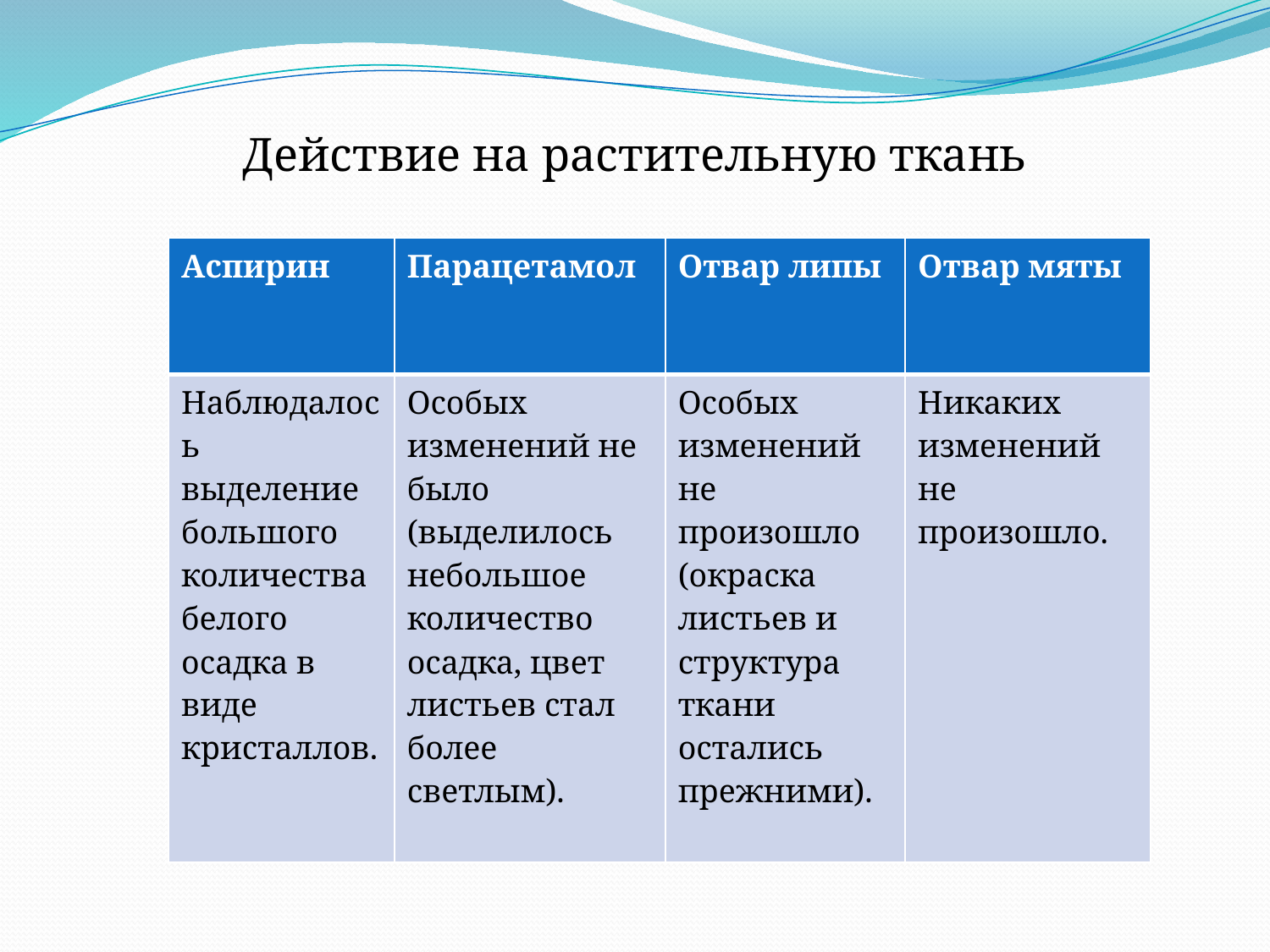

Действие на растительную ткань

| Аспирин | Парацетамол | Отвар липы | Отвар мяты |
| --- | --- | --- | --- |
| Наблюдалось выделение большого количества белого осадка в виде кристаллов. | Особых изменений не было (выделилось небольшое количество осадка, цвет листьев стал более светлым). | Особых изменений не произошло (окраска листьев и структура ткани остались прежними). | Никаких изменений не произошло. |